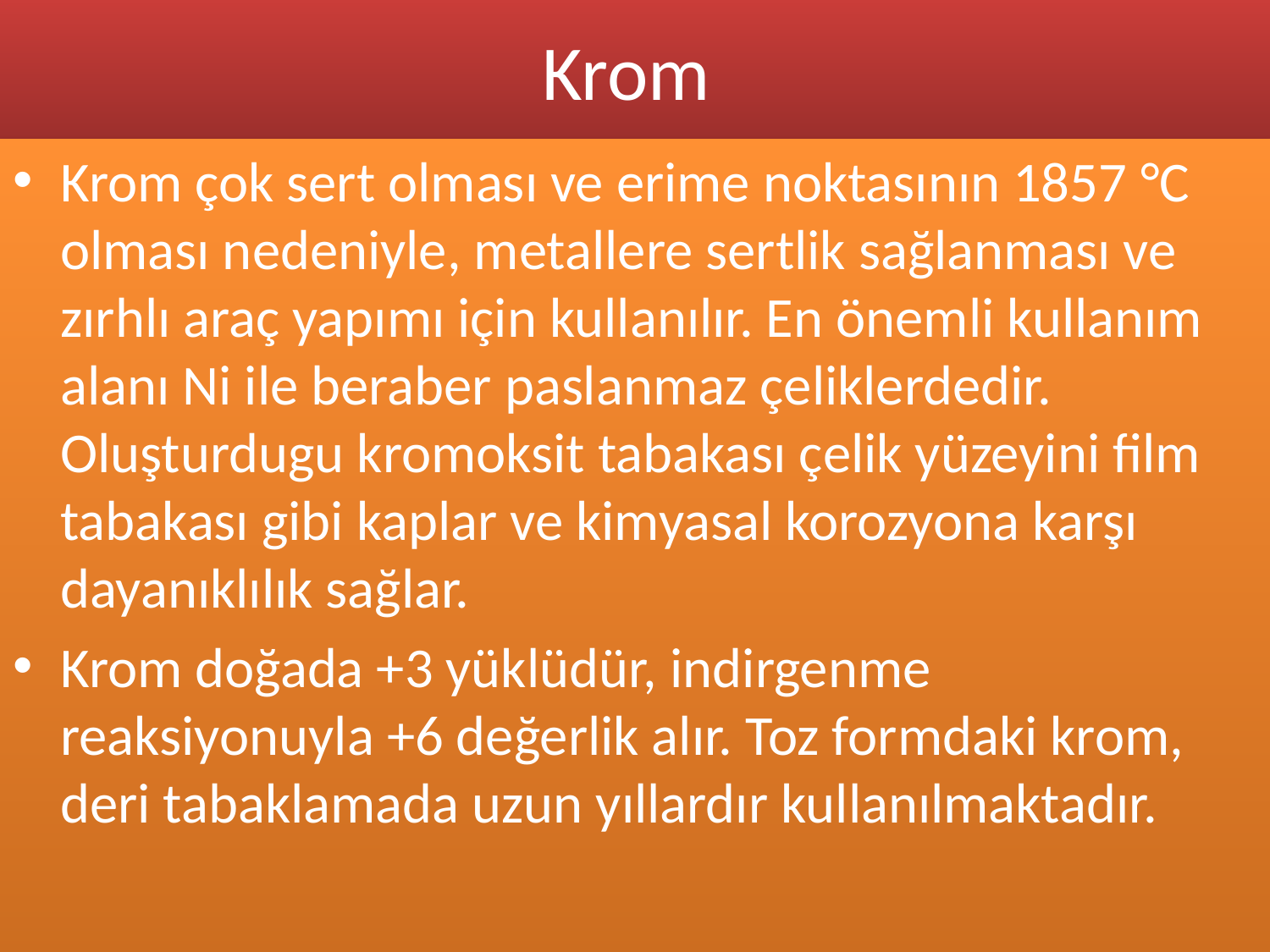

# Krom
Krom çok sert olması ve erime noktasının 1857 °C olması nedeniyle, metallere sertlik sağlanması ve zırhlı araç yapımı için kullanılır. En önemli kullanım alanı Ni ile beraber paslanmaz çeliklerdedir. Oluşturdugu kromoksit tabakası çelik yüzeyini film tabakası gibi kaplar ve kimyasal korozyona karşı dayanıklılık sağlar.
Krom doğada +3 yüklüdür, indirgenme reaksiyonuyla +6 değerlik alır. Toz formdaki krom, deri tabaklamada uzun yıllardır kullanılmaktadır.